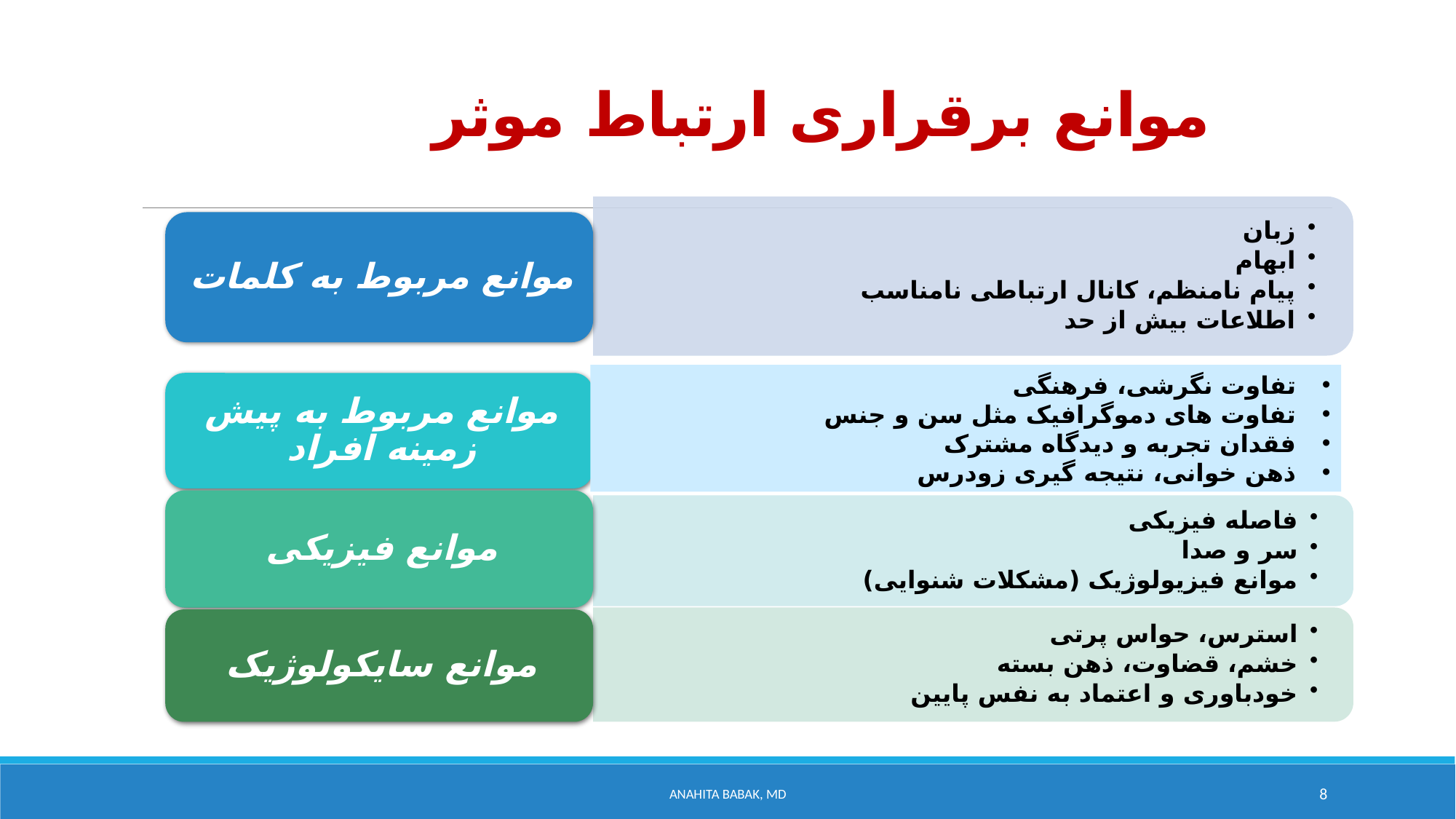

# موانع برقراری ارتباط موثر
زبان
ابهام
پیام نامنظم، کانال ارتباطی نامناسب
اطلاعات بیش از حد
موانع مربوط به کلمات
فاصله فیزیکی
سر و صدا
موانع فیزیولوژیک (مشکلات شنوایی)
موانع مربوط به پیش زمینه افراد
استرس، حواس پرتی
خشم، قضاوت، ذهن بسته
خودباوری و اعتماد به نفس پایین
موانع فیزیکی
موانع سایکولوژیک
تفاوت نگرشی، فرهنگی
تفاوت های دموگرافیک مثل سن و جنس
فقدان تجربه و دیدگاه مشترک
ذهن خوانی، نتیجه گیری زودرس
Anahita Babak, MD
8